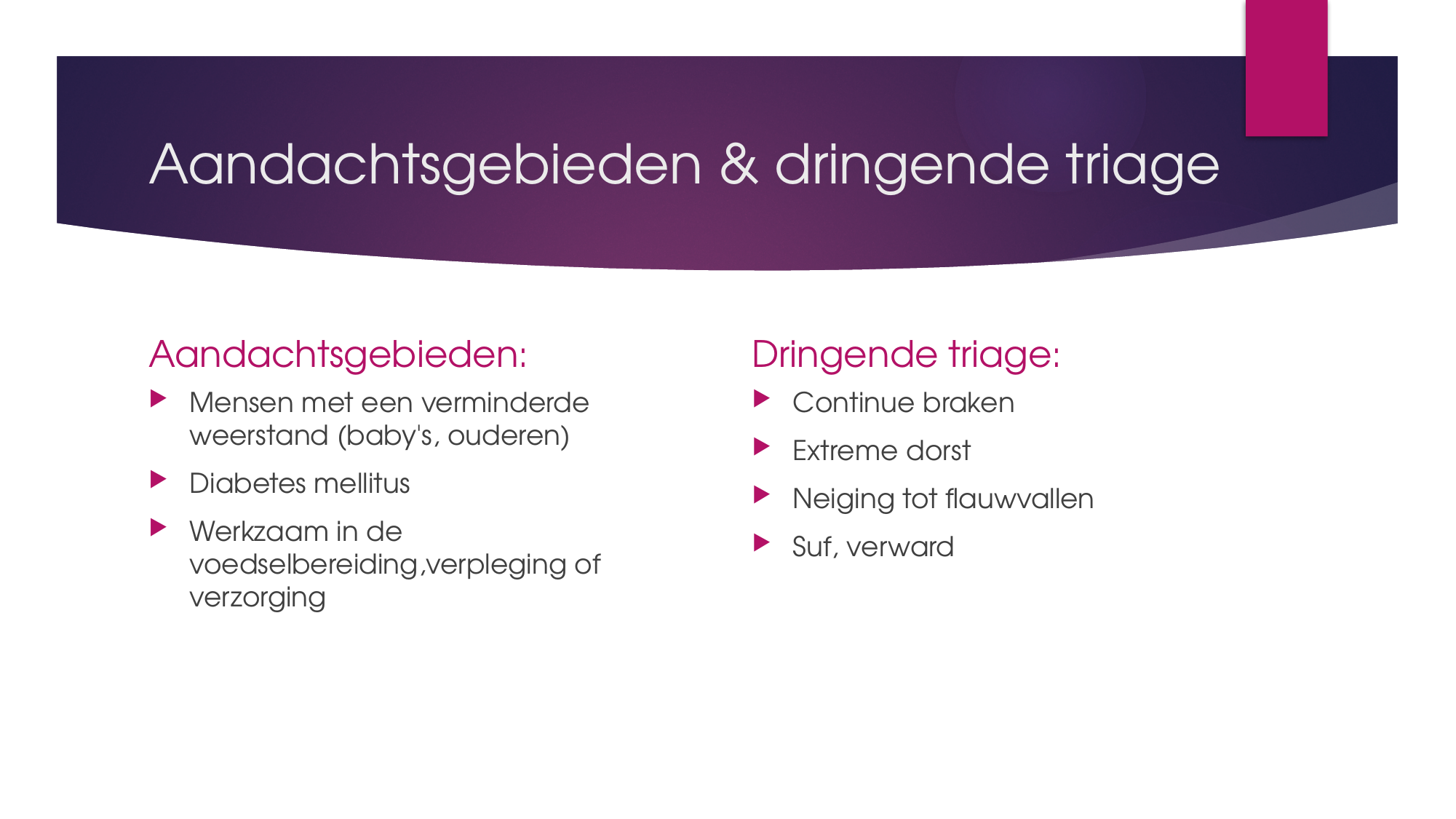

# Aandachtsgebieden & dringende triage
Aandachtsgebieden:
Dringende triage:
Mensen met een verminderde weerstand (baby's, ouderen)
Diabetes mellitus
Werkzaam in de voedselbereiding,verpleging of verzorging
Continue braken
Extreme dorst
Neiging tot flauwvallen
Suf, verward